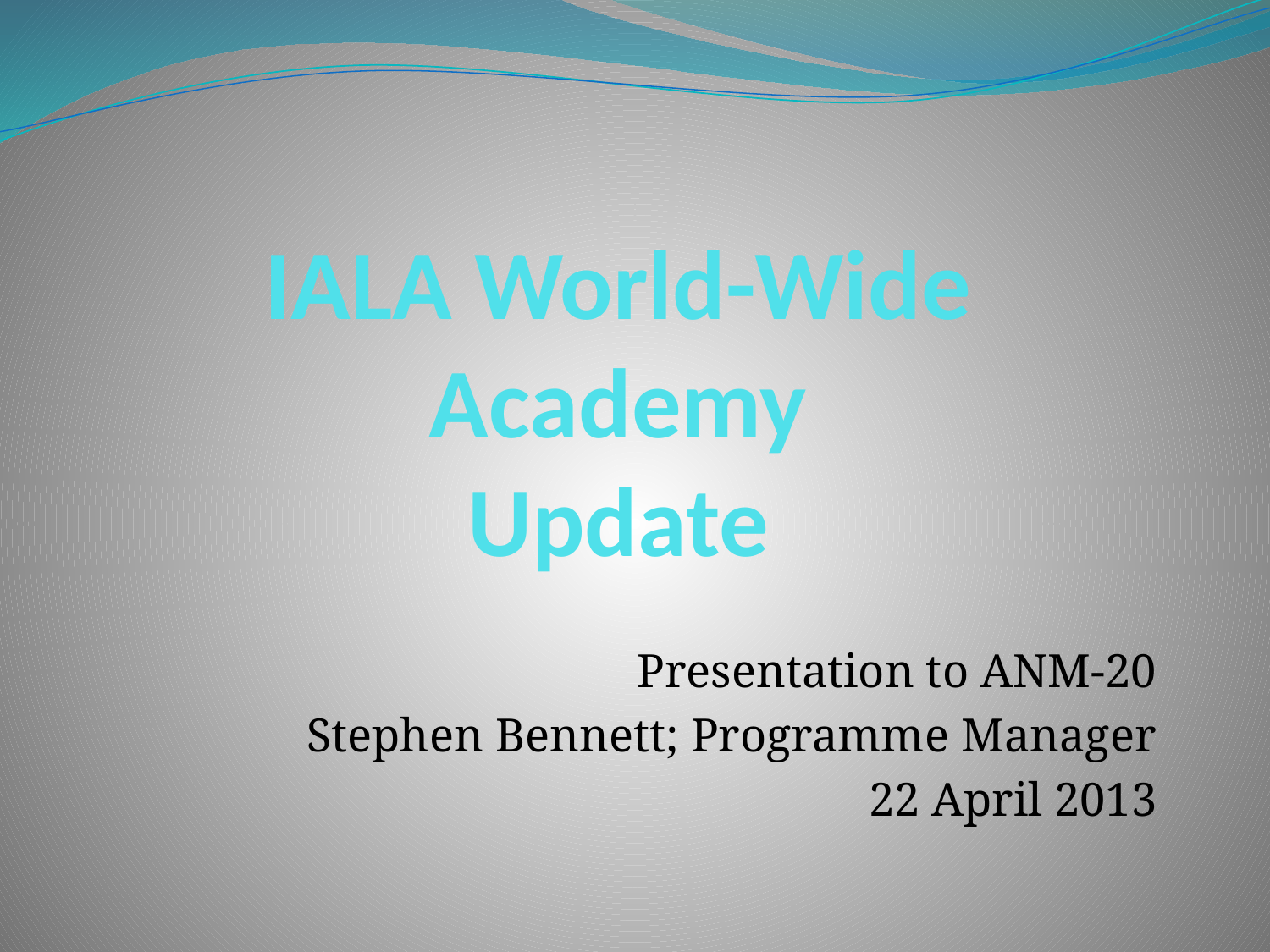

# IALA World-Wide Academy Update
Presentation to ANM-20
Stephen Bennett; Programme Manager
22 April 2013